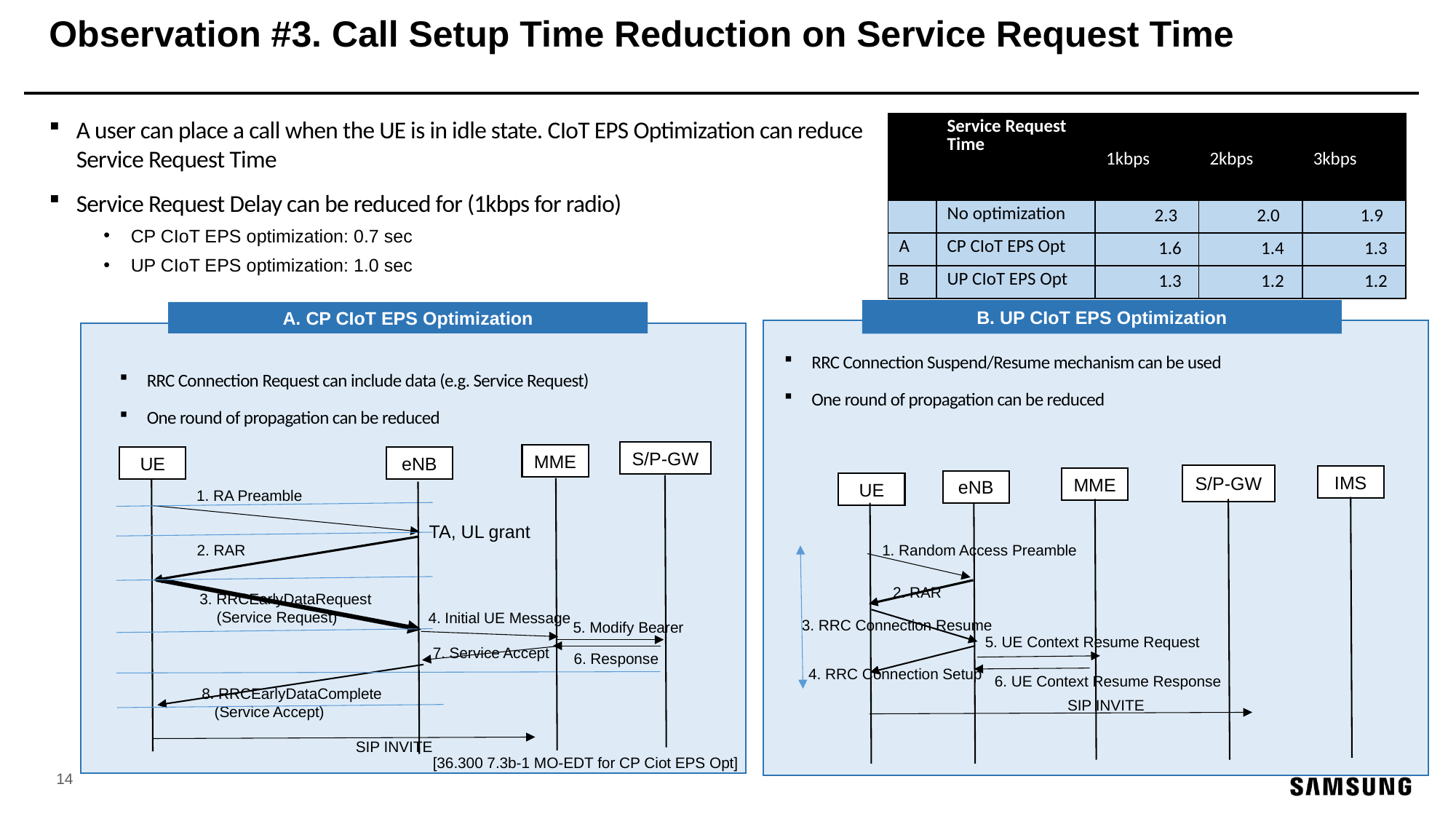

# Observation #3. Call Setup Time Reduction on Service Request Time
A user can place a call when the UE is in idle state. CIoT EPS Optimization can reduce Service Request Time
Service Request Delay can be reduced for (1kbps for radio)
CP CIoT EPS optimization: 0.7 sec
UP CIoT EPS optimization: 1.0 sec

|  | Service Request Time |  |  |  |
| --- | --- | --- | --- | --- |
|  |  | 1kbps | 2kbps | 3kbps |
|  | No optimization | 2.3 | 2.0 | 1.9 |
| A | CP CIoT EPS Opt | 1.6 | 1.4 | 1.3 |
| B | UP CIoT EPS Opt | 1.3 | 1.2 | 1.2 |

B. UP CIoT EPS Optimization
A. CP CIoT EPS Optimization

RRC Connection Suspend/Resume mechanism can be used
One round of propagation can be reduced
RRC Connection Request can include data (e.g. Service Request)
One round of propagation can be reduced
S/P-GW
MME
UE
eNB
S/P-GW
IMS
MME
eNB
UE
1. RA Preamble
TA, UL grant
2. RAR
1. Random Access Preamble
2. RAR
3. RRCEarlyDataRequest
    (Service Request)
4. Initial UE Message
3. RRC Connection Resume
5. Modify Bearer
5. UE Context Resume Request
7. Service Accept
6. Response
4. RRC Connection Setup
6. UE Context Resume Response
8. RRCEarlyDataComplete
   (Service Accept)
SIP INVITE
SIP INVITE
[36.300 7.3b-1 MO-EDT for CP Ciot EPS Opt]
14